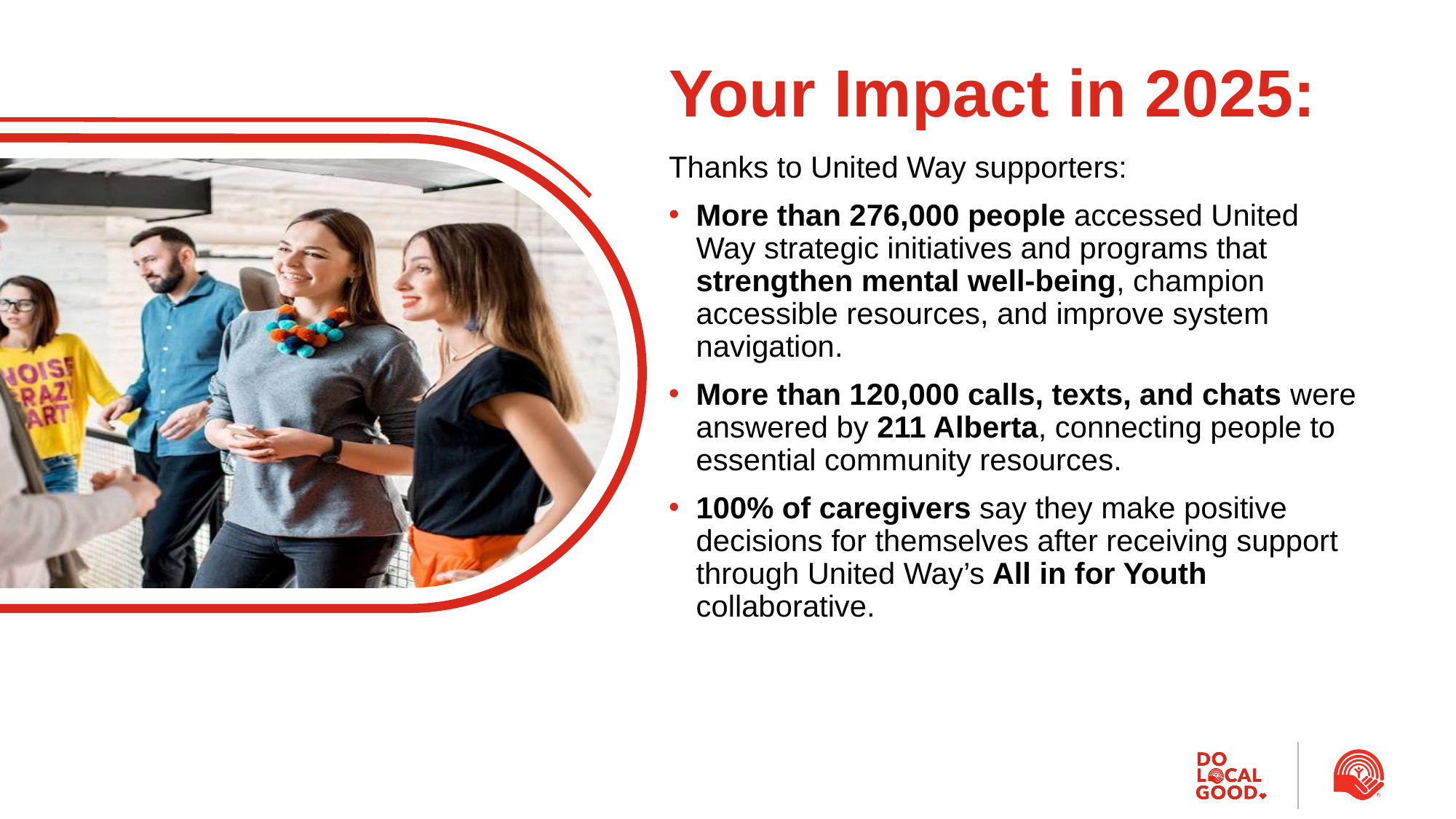

# Your Impact in 2025:
Thanks to United Way supporters:
More than 276,000 people accessed United Way strategic initiatives and programs that strengthen mental well-being, champion accessible resources, and improve system navigation.
More than 120,000 calls, texts, and chats were answered by 211 Alberta, connecting people to essential community resources.
100% of caregivers say they make positive decisions for themselves after receiving support through United Way’s All in for Youth collaborative.